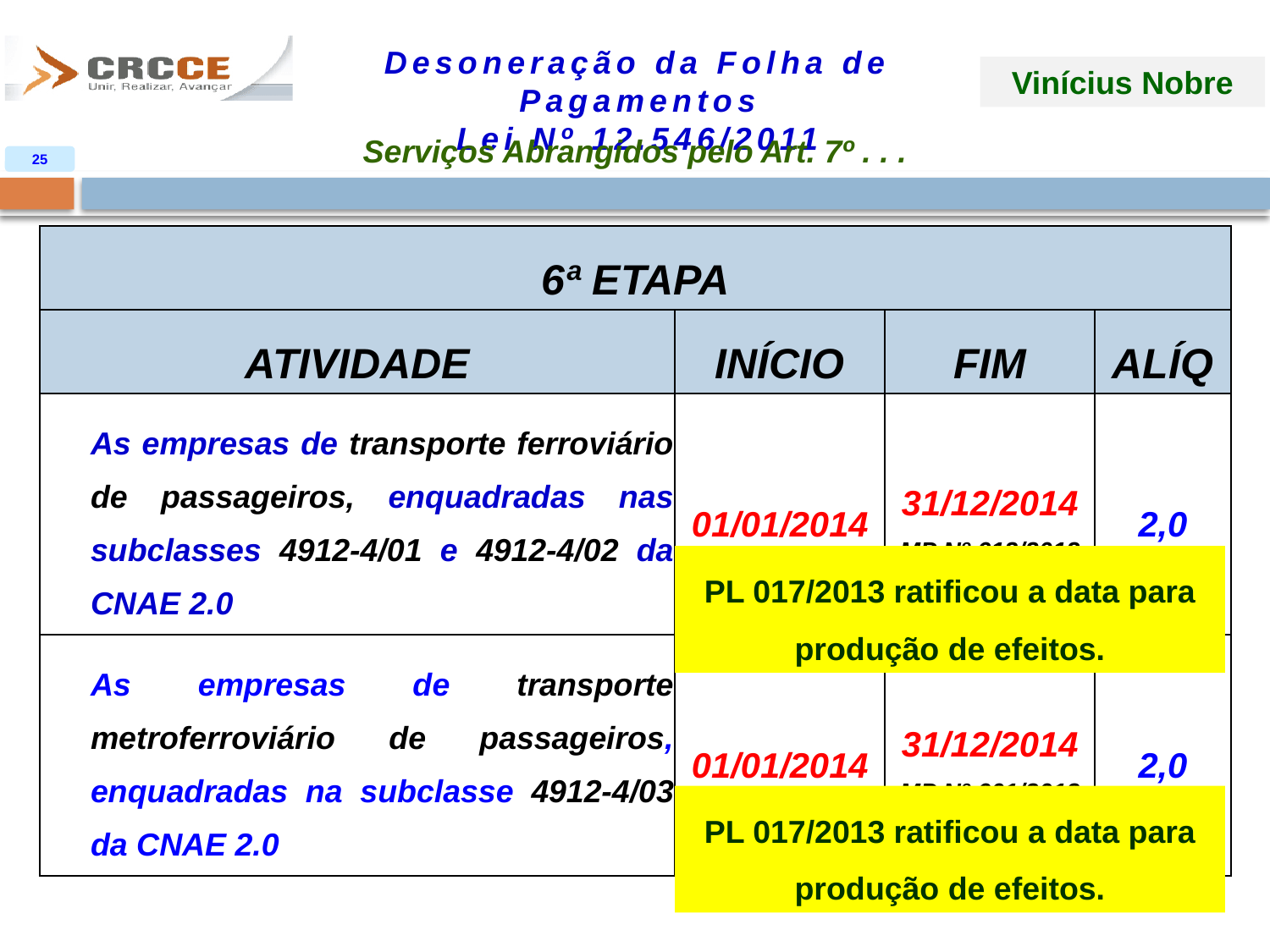

Serviços Abrangidos pelo Art. 7º . . .
25
| 6ª ETAPA |  |  |  |
| --- | --- | --- | --- |
| ATIVIDADE | INÍCIO | FIM | ALÍQ |
| As empresas de transporte ferroviário de passageiros, enquadradas nas subclasses 4912-4/01 e 4912-4/02 da CNAE 2.0 | 01/01/2014 | 31/12/2014 MP Nº 612/2013 | 2,0 |
| As empresas de transporte metroferroviário de passageiros, enquadradas na subclasse 4912-4/03 da CNAE 2.0 | 01/01/2014 | 31/12/2014 MP Nº 601/2012 | 2,0 |
PL 017/2013 ratificou a data para produção de efeitos.
PL 017/2013 ratificou a data para produção de efeitos.